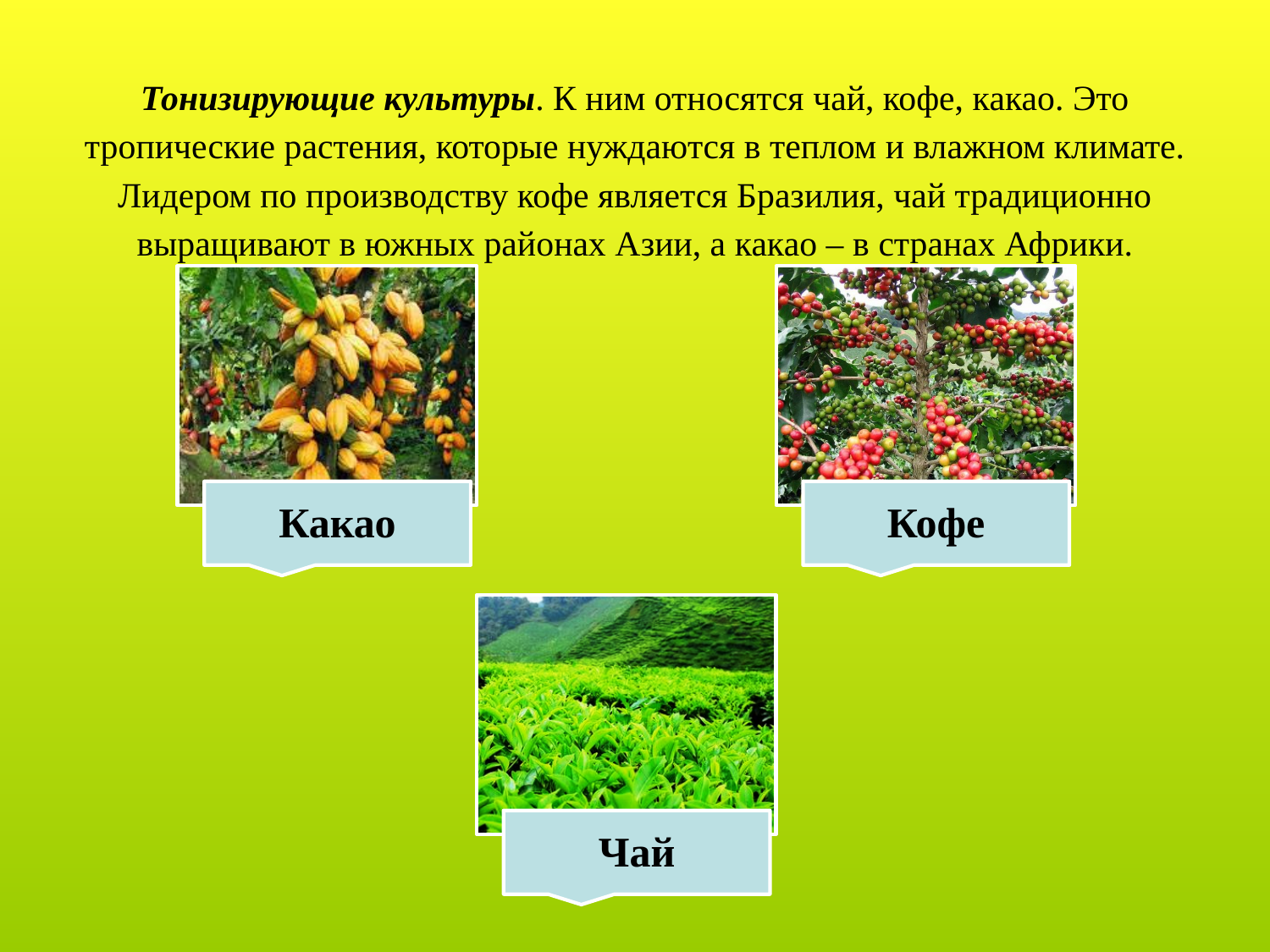

# Тонизирующие культуры. К ним относятся чай, кофе, какао. Это тропические растения, которые нуждаются в теплом и влажном климате. Лидером по производству кофе является Бразилия, чай традиционно выращивают в южных районах Азии, а какао – в странах Африки.
Какао
Кофе
Чай